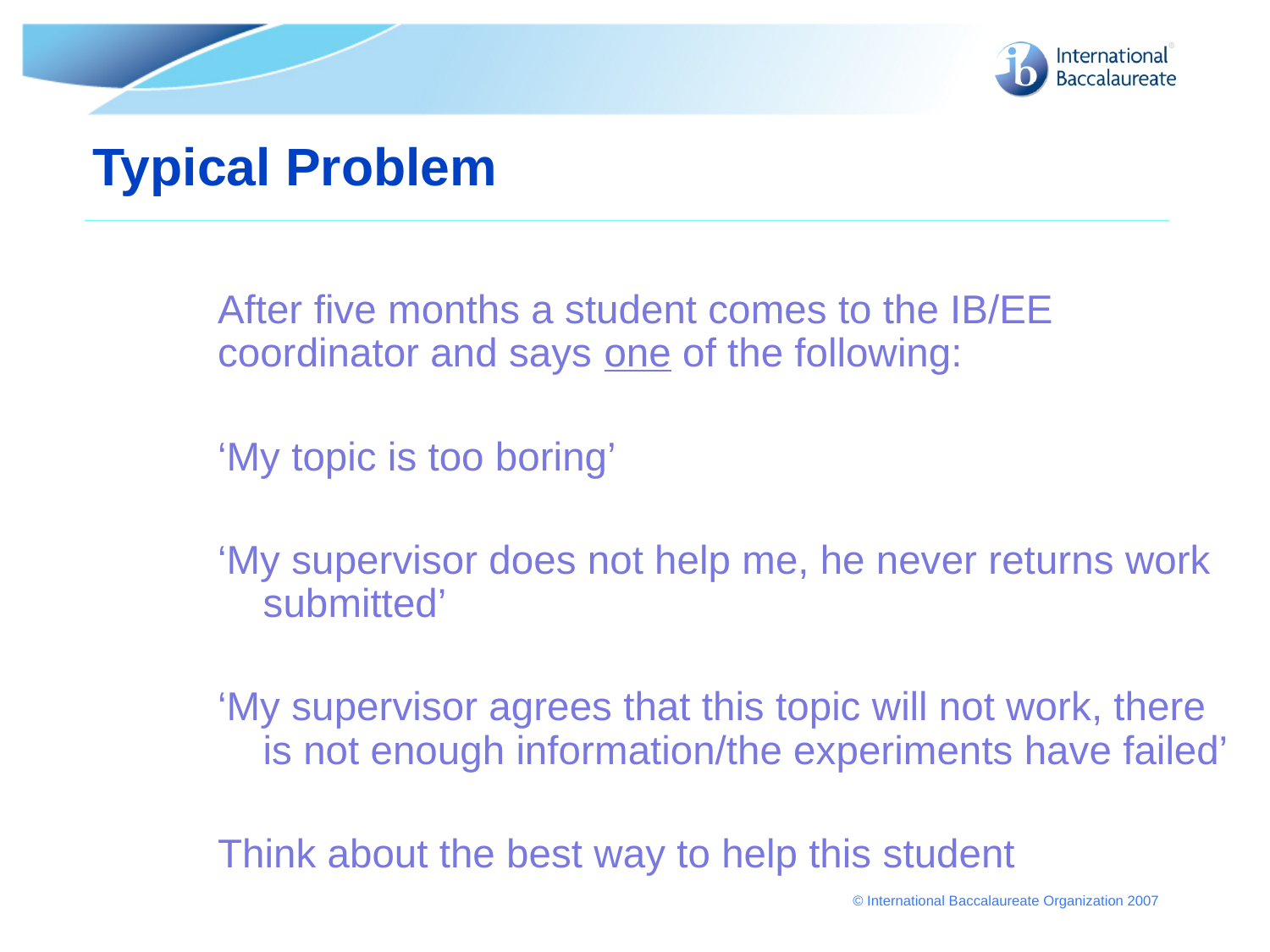

# Typical Problem

After five months a student comes to the IB/EE coordinator and says one of the following:

‘My topic is too boring’

‘My supervisor does not help me, he never returns work submitted’

‘My supervisor agrees that this topic will not work, there is not enough information/the experiments have failed’

Think about the best way to help this student